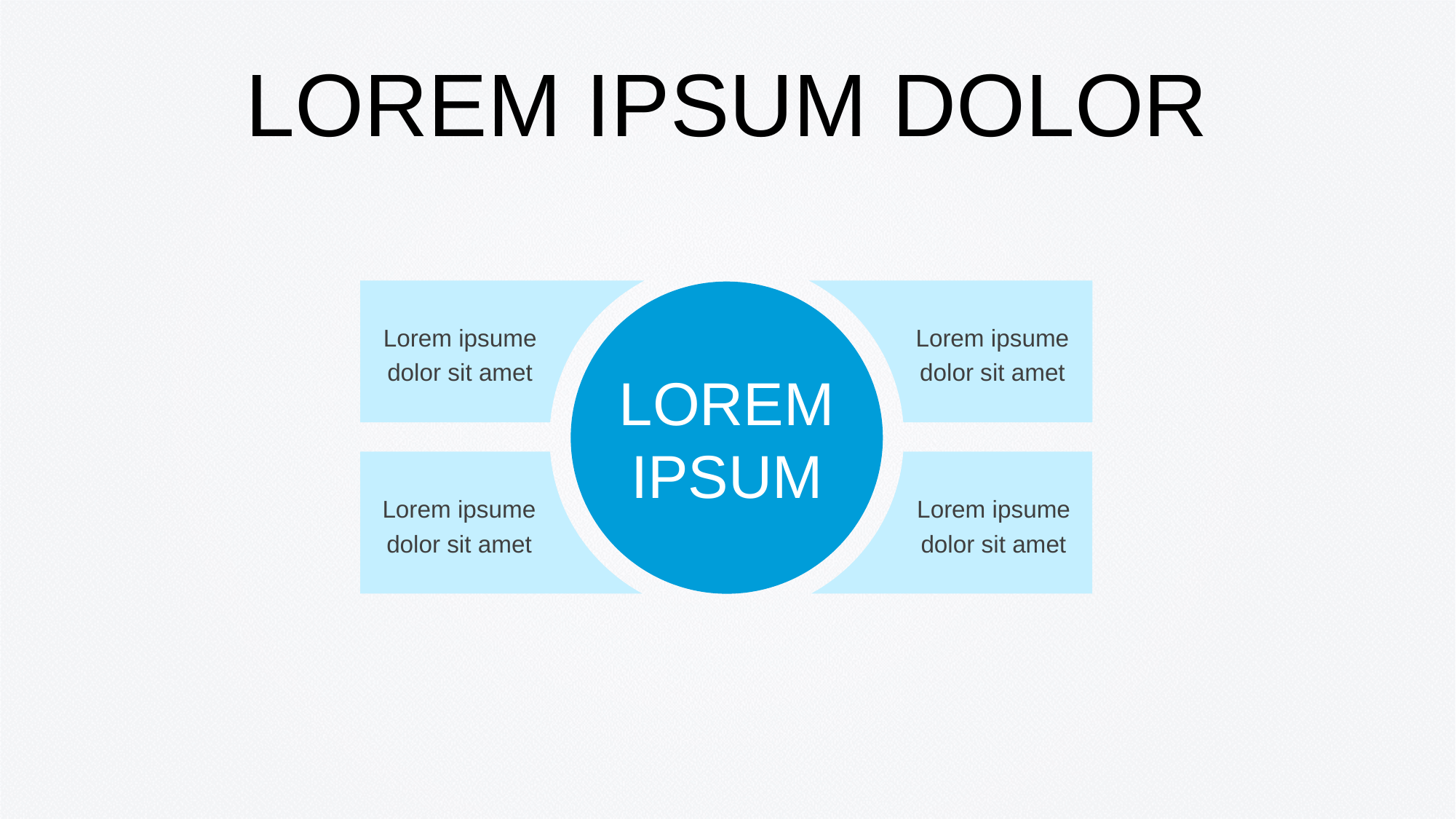

# LOREM IPSUM DOLOR
Lorem ipsume dolor sit amet
Lorem ipsume dolor sit amet
LOREM IPSUM
Lorem ipsume dolor sit amet
Lorem ipsume dolor sit amet